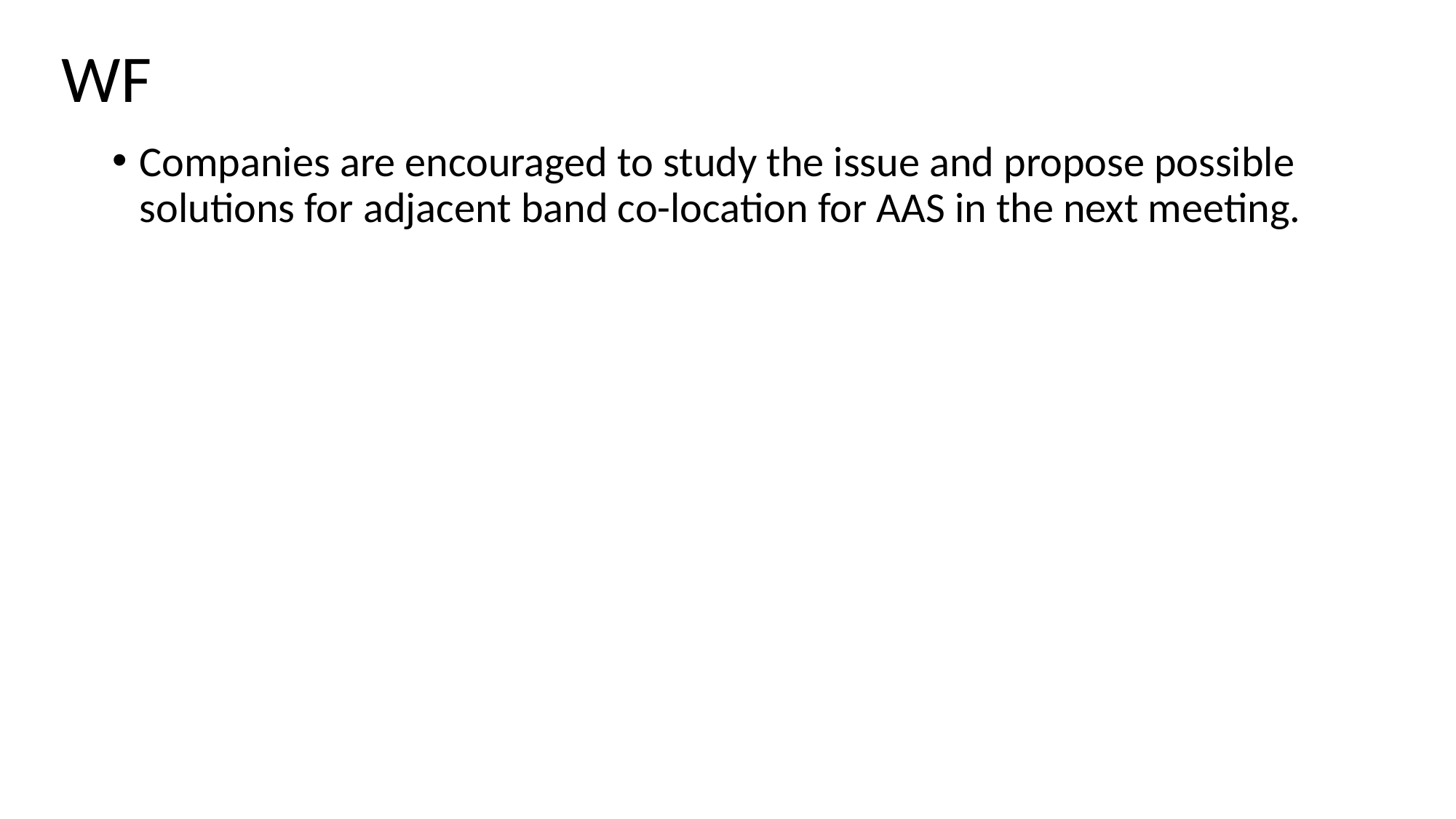

# WF
Companies are encouraged to study the issue and propose possible solutions for adjacent band co-location for AAS in the next meeting.